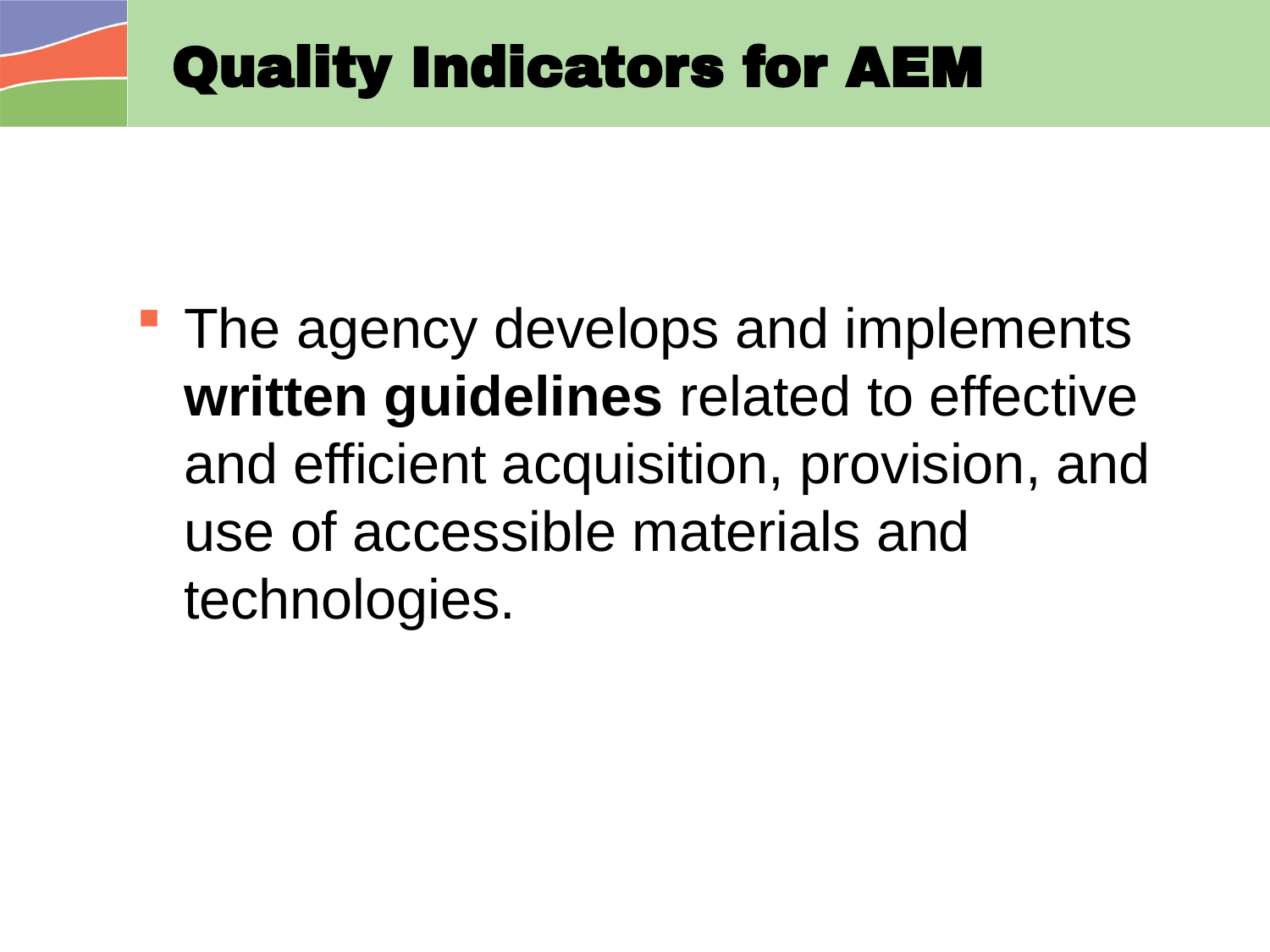

# Quality Indicators for AEM
The agency develops and implements written guidelines related to effective and efficient acquisition, provision, and use of accessible materials and technologies.